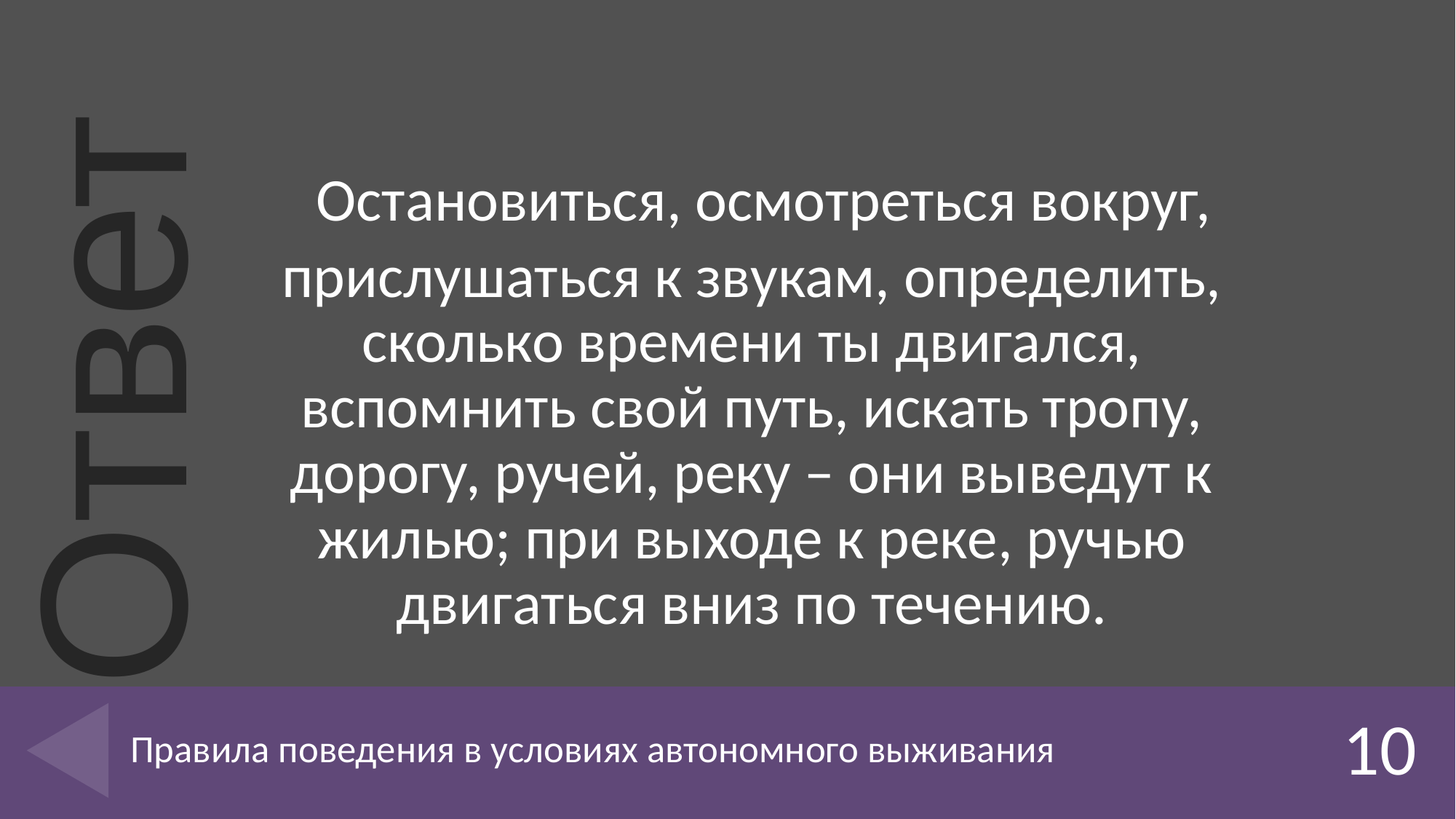

Остановиться, осмотреться вокруг, прислушаться к звукам, определить, сколько времени ты двигался, вспомнить свой путь, искать тропу, дорогу, ручей, реку – они выведут к жилью; при выходе к реке, ручью двигаться вниз по течению.
# Правила поведения в условиях автономного выживания
10